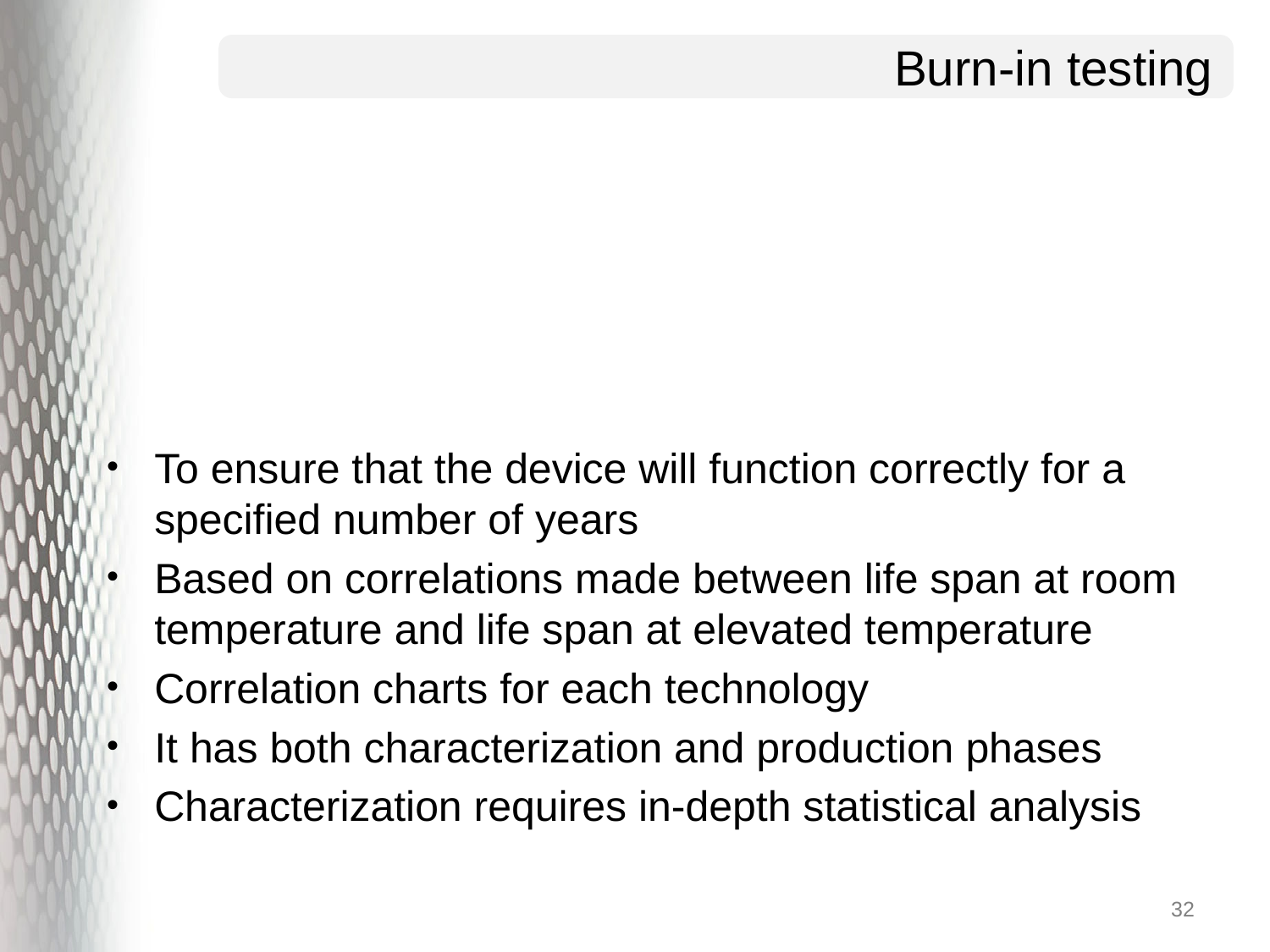

# Burn-in testing
To ensure that the device will function correctly for a specified number of years
Based on correlations made between life span at room temperature and life span at elevated temperature
Correlation charts for each technology
It has both characterization and production phases
Characterization requires in-depth statistical analysis